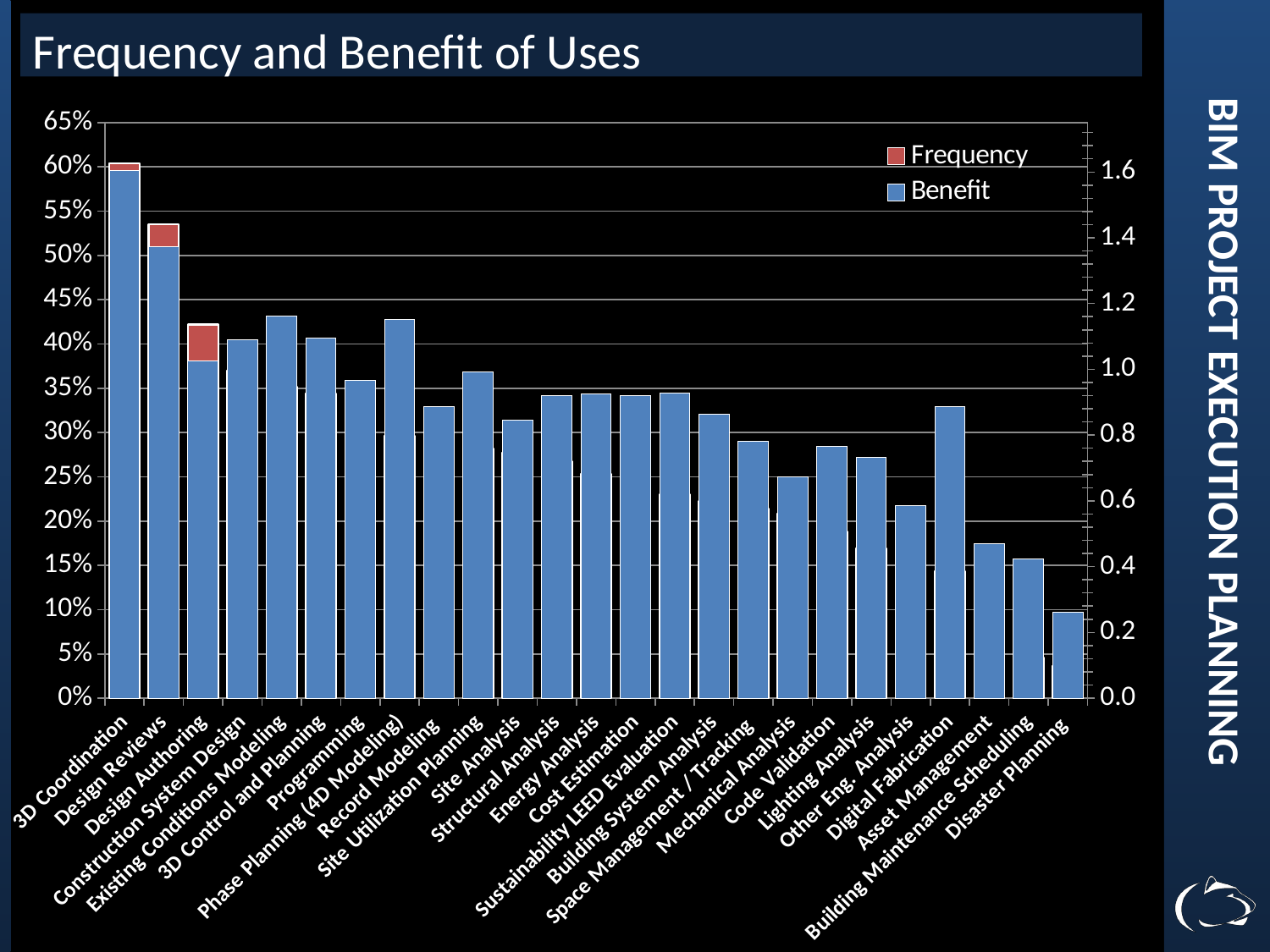

Frequency and Benefit of Uses

### Chart

| Category | Frequency | Benefit |
|---|---|---|
| 3D Coordination | 0.6041139240506326 | 1.6043165467625908 |
| Design Reviews | 0.535093167701863 | 1.372262773722628 |
| Design Authoring | 0.4220394736842109 | 1.0254237288135593 |
| Construction System Design | 0.3700657894736845 | 1.0901639344262313 |
| Existing Conditions Modeling | 0.35162337662337667 | 1.161538461538462 |
| 3D Control and Planning | 0.34400000000000014 | 1.0948275862068975 |
| Programming | 0.3068627450980395 | 0.9658119658119652 |
| Phase Planning (4D Modeling) | 0.29597315436241634 | 1.1512605042016815 |
| Record Modeling  | 0.2823333333333333 | 0.8859649122807018 |
| Site Utilization Planning | 0.28166666666666695 | 0.9912280701754387 |
| Site Analysis | 0.27718120805369134 | 0.8461538461538468 |
| Structural Analysis | 0.26778523489932876 | 0.9196428571428575 |
| Energy Analysis | 0.2535483870967743 | 0.9243697478991595 |
| Cost Estimation | 0.2474025974025975 | 0.92 |
| Sustainability LEED Evaluation | 0.229934210526316 | 0.9266055045871564 |
| Building System Analysis | 0.22287581699346393 | 0.8636363636363635 |
| Space Management / Tracking  | 0.21428571428571427 | 0.7798165137614678 |
| Mechanical Analysis | 0.20878378378378376 | 0.6730769230769231 |
| Code Validation | 0.1885135135135135 | 0.7663551401869159 |
| Lighting Analysis | 0.16933333333333347 | 0.7314814814814816 |
| Other Eng. Analysis | 0.1465753424657534 | 0.585858585858586 |
| Digital Fabrication | 0.1436241610738255 | 0.8857142857142857 |
| Asset Management | 0.09597315436241616 | 0.4700000000000001 |
| Building Maintenance Scheduling | 0.046202531645569624 | 0.4230769230769234 |
| Disaster Planning  | 0.036148648648648654 | 0.26041666666666696 |